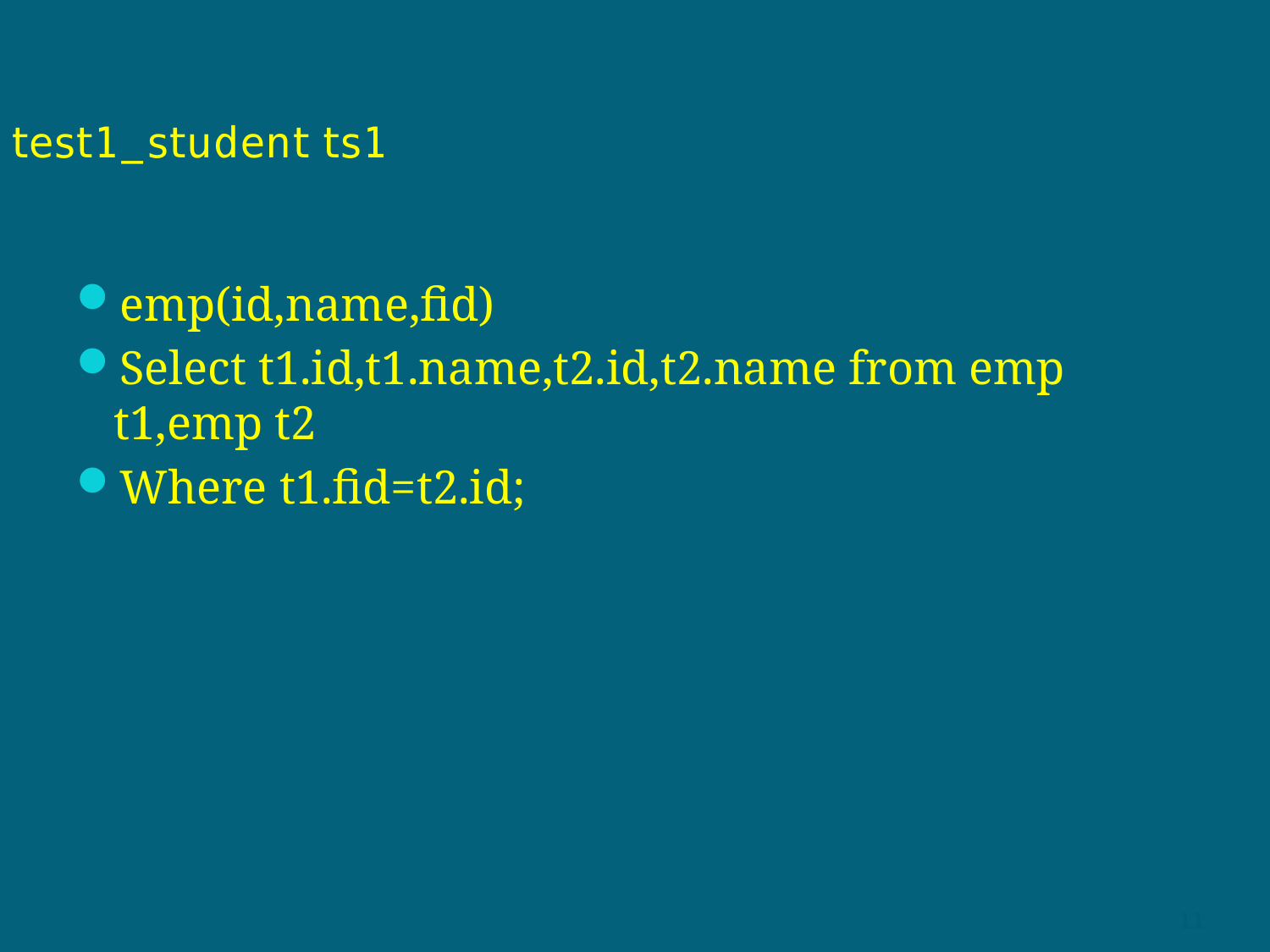

#
test1_student ts1
emp(id,name,fid)
Select t1.id,t1.name,t2.id,t2.name from emp t1,emp t2
Where t1.fid=t2.id;

11